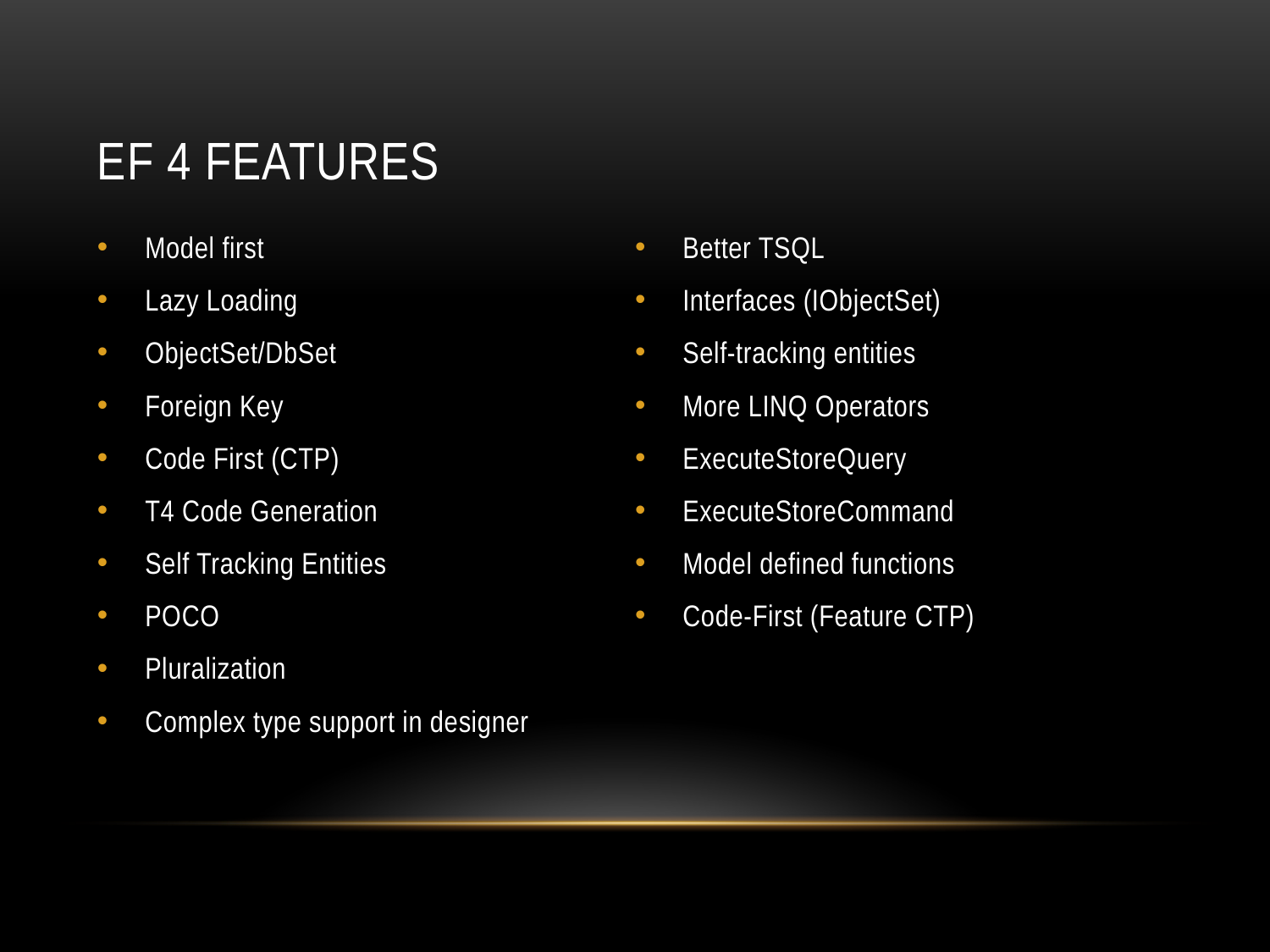

# EF 4 Features
Model first
Lazy Loading
ObjectSet/DbSet
Foreign Key
Code First (CTP)
T4 Code Generation
Self Tracking Entities
POCO
Pluralization
Complex type support in designer
Better TSQL
Interfaces (IObjectSet)
Self-tracking entities
More LINQ Operators
ExecuteStoreQuery
ExecuteStoreCommand
Model defined functions
Code-First (Feature CTP)